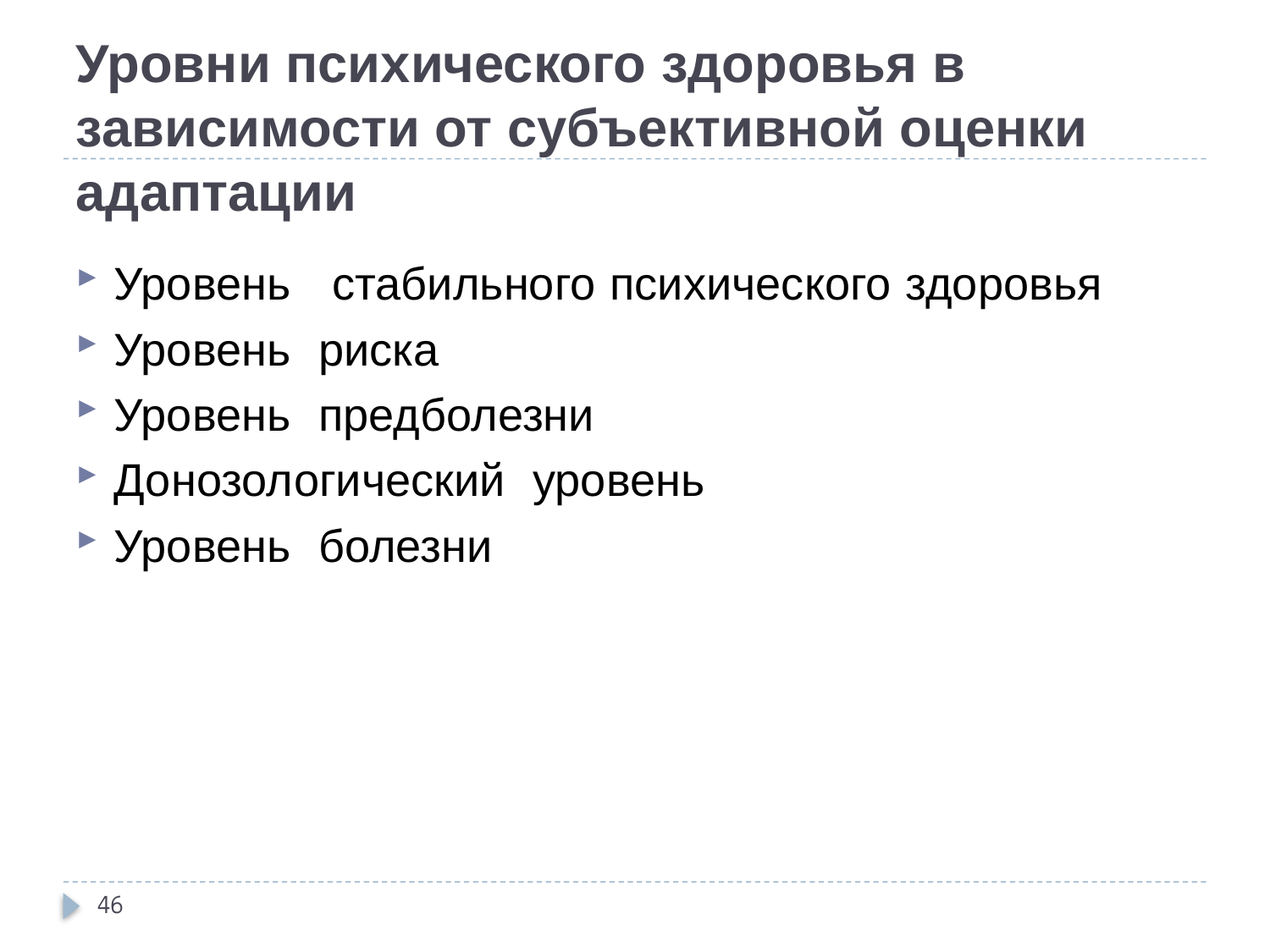

# Уровни психического здоровья в зависимости от субъективной оценки адаптации
Уровень   стабильного психического здоровья
Уровень  риска
Уровень  предболезни
Донозологический  уровень
Уровень  болезни

46